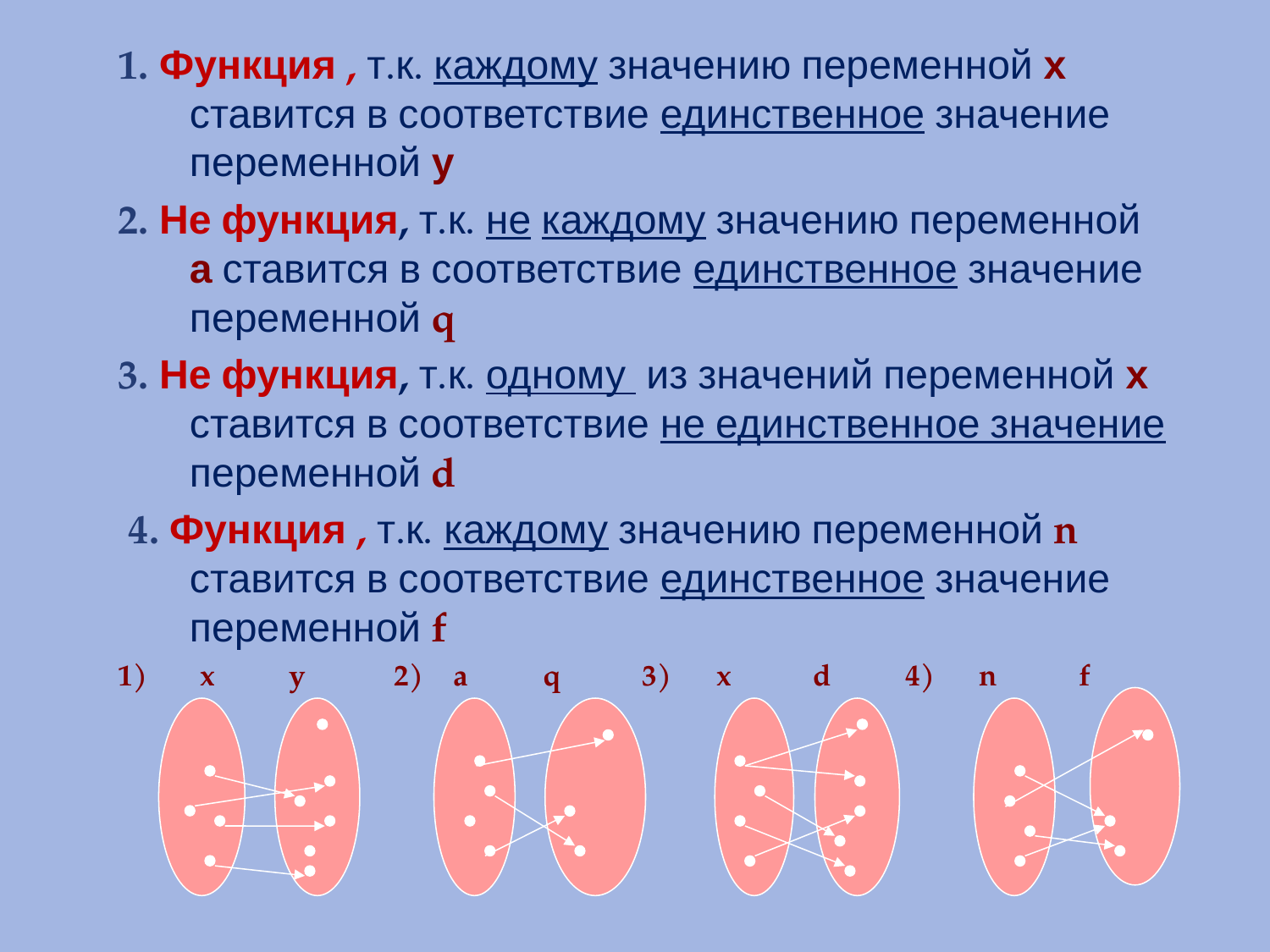

1. Функция , т.к. каждому значению переменной х ставится в соответствие единственное значение переменной у
2. Не функция, т.к. не каждому значению переменной а ставится в соответствие единственное значение переменной q
3. Не функция, т.к. одному  из значений переменной х ставится в соответствие не единственное значение переменной d
 4. Функция , т.к. каждому значению переменной n ставится в соответствие единственное значение переменной f
1)       x          y            2)    a          q           3)      x           d          4)      n           f